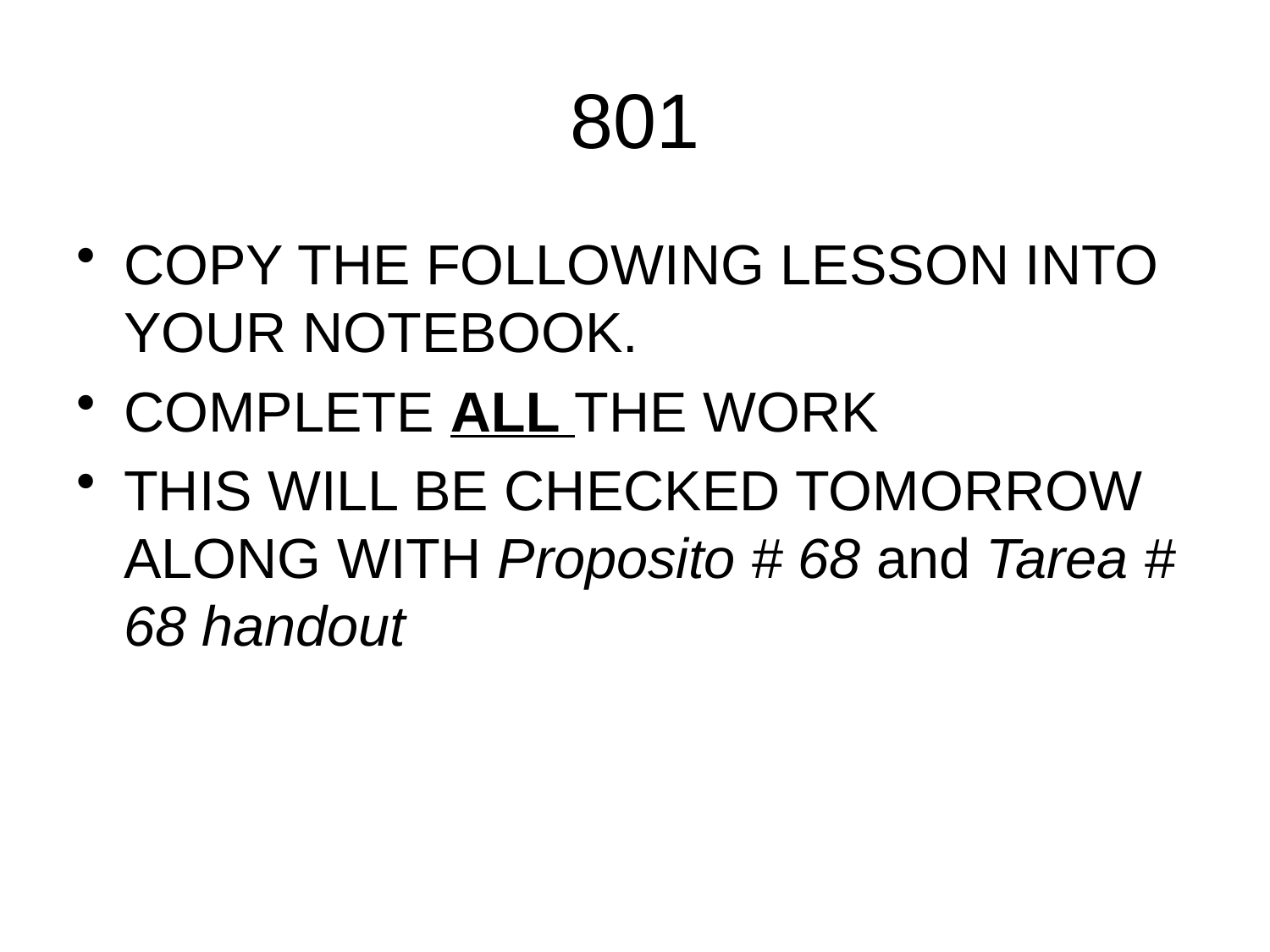

# 801
COPY THE FOLLOWING LESSON INTO YOUR NOTEBOOK.
COMPLETE ALL THE WORK
THIS WILL BE CHECKED TOMORROW ALONG WITH Proposito # 68 and Tarea # 68 handout